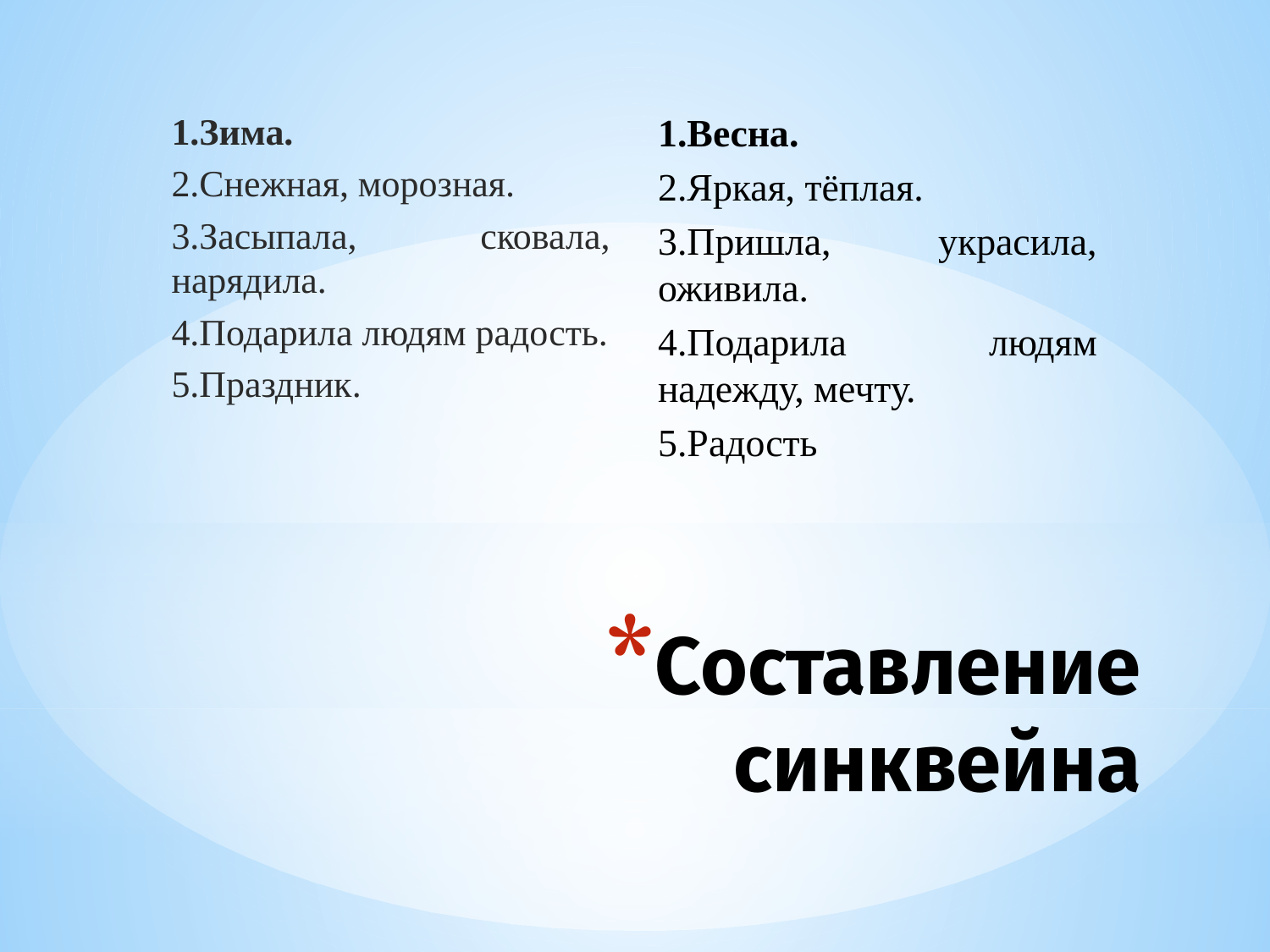

1.Зима.
2.Снежная, морозная.
3.Засыпала, сковала, нарядила.
4.Подарила людям радость.
5.Праздник.

1.Весна.
2.Яркая, тёплая.
3.Пришла, украсила, оживила.
4.Подарила людям надежду, мечту.
5.Радость
# Составление синквейна